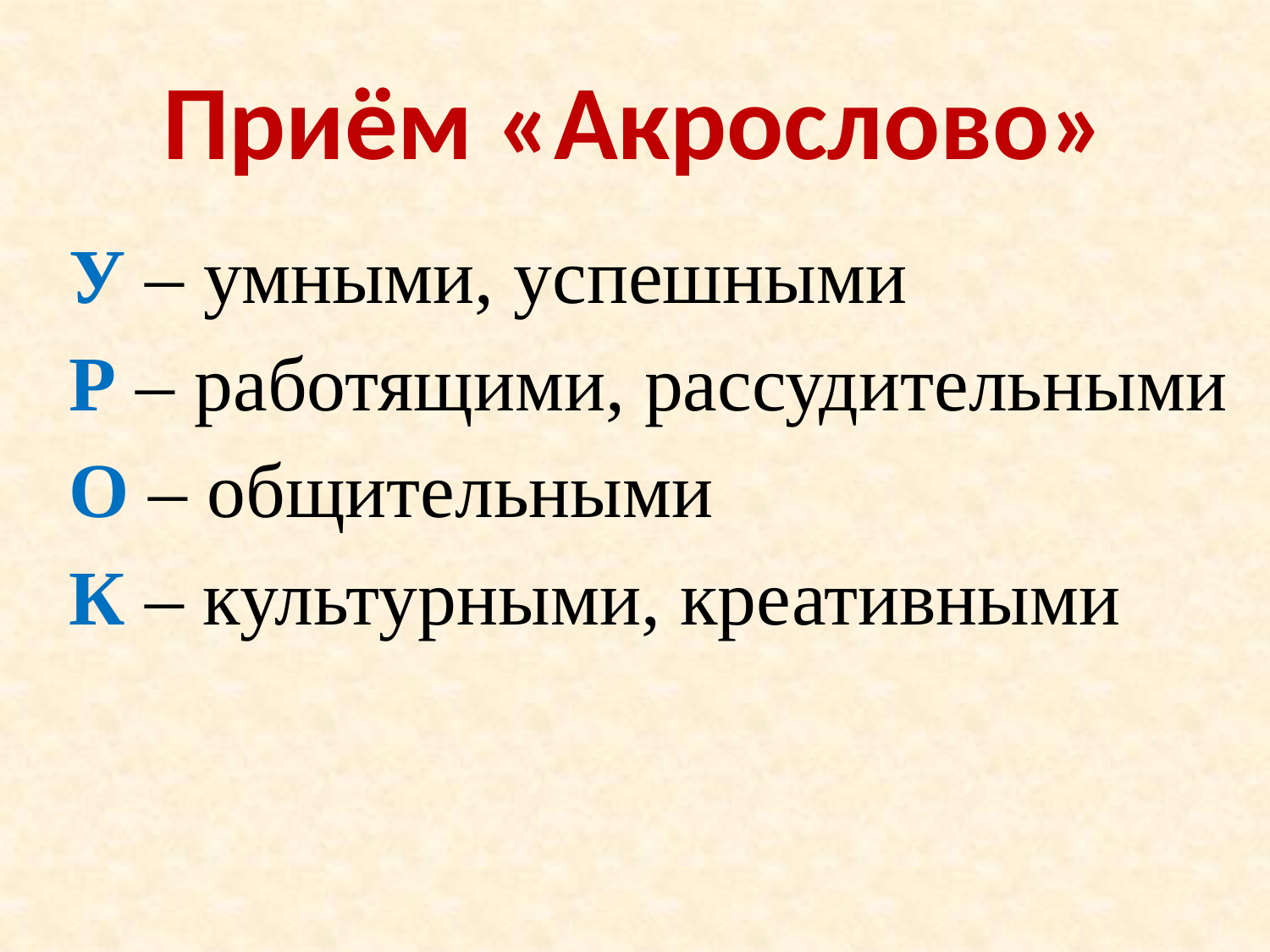

# Приём «Акрослово»
У – умными, успешными
Р – работящими, рассудительными
О – общительными
К – культурными, креативными